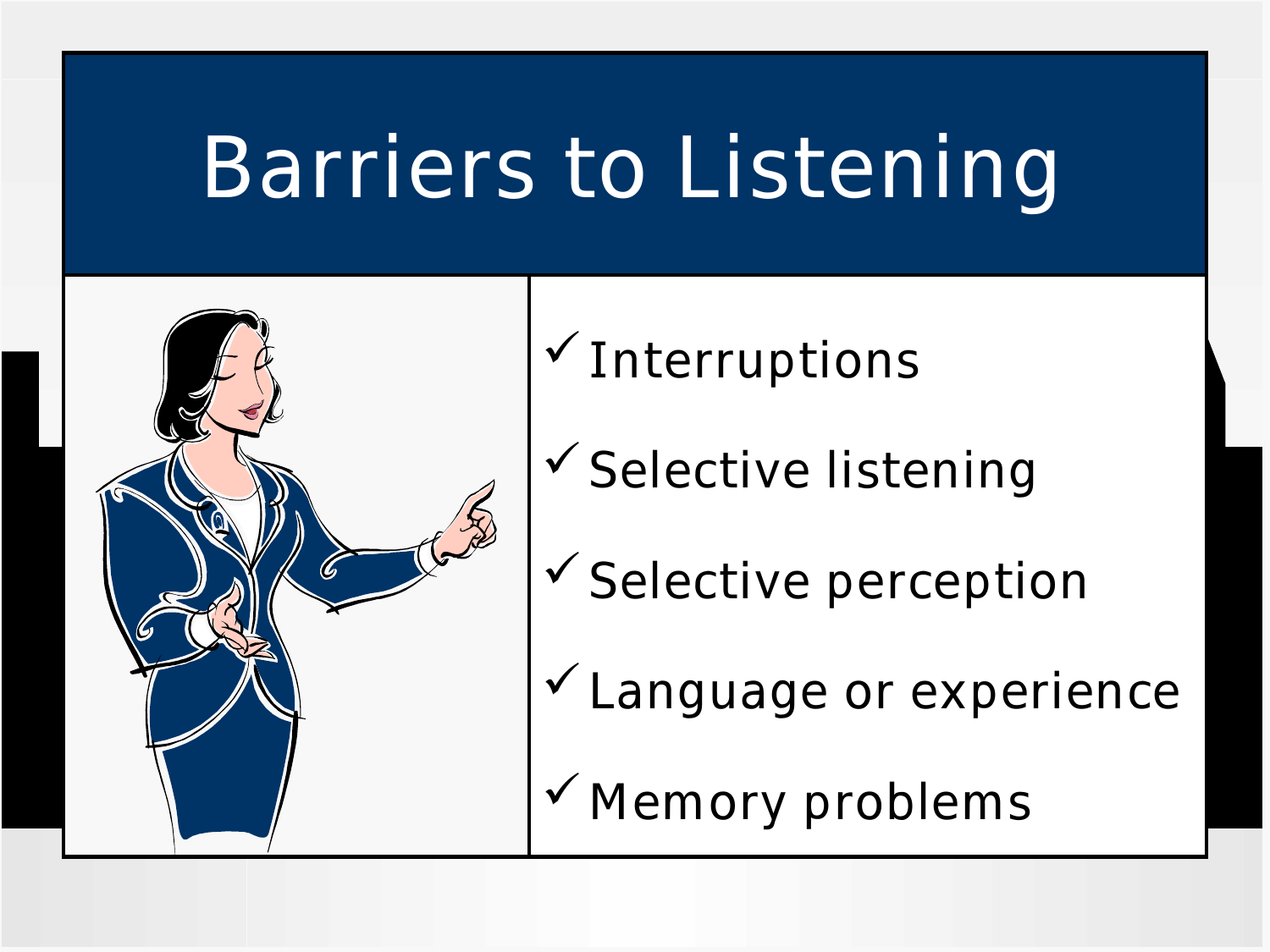

# Barriers to Listening

Interruptions
Selective listening
Selective perception
Language or experience
Memory problems